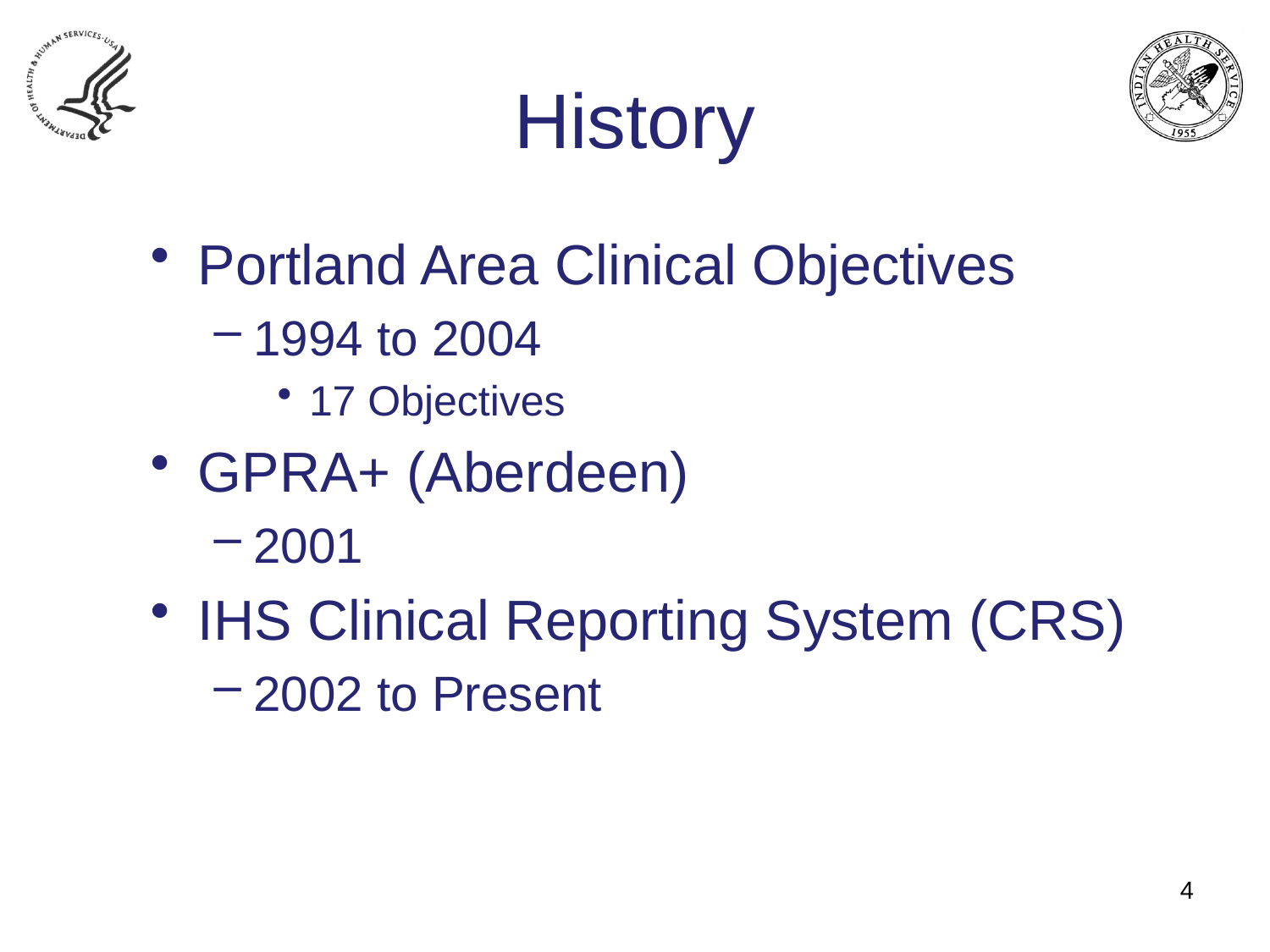

# History
Portland Area Clinical Objectives
1994 to 2004
17 Objectives
GPRA+ (Aberdeen)
2001
IHS Clinical Reporting System (CRS)
2002 to Present

4